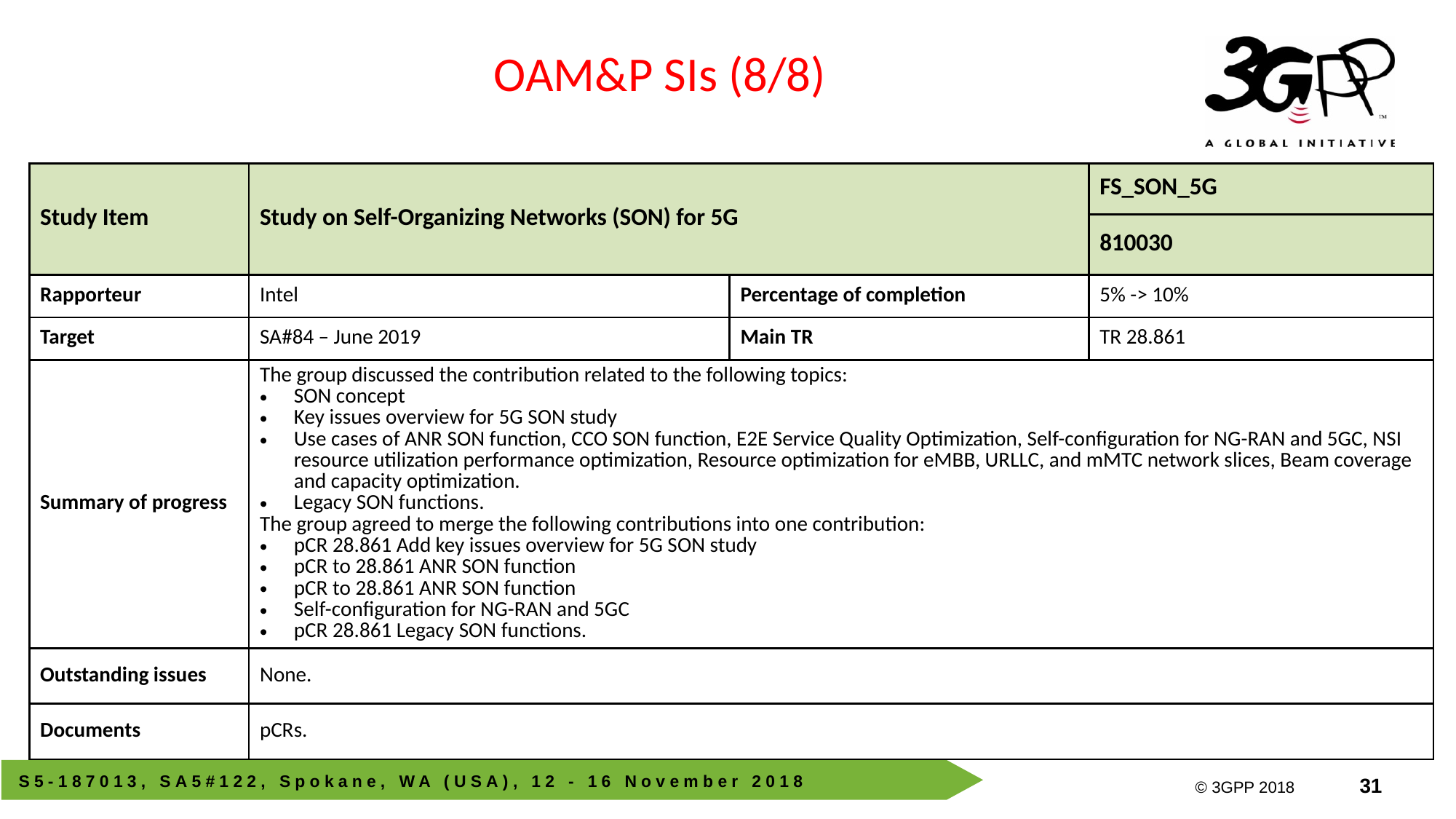

OAM&P SIs (8/8)
| Study Item | Study on Self-Organizing Networks (SON) for 5G |  | FS\_SON\_5G |
| --- | --- | --- | --- |
|  |  |  | 810030 |
| Rapporteur | Intel | Percentage of completion | 5% -> 10% |
| Target | SA#84 – June 2019 | Main TR | TR 28.861 |
| Summary of progress | The group discussed the contribution related to the following topics: SON concept Key issues overview for 5G SON study Use cases of ANR SON function, CCO SON function, E2E Service Quality Optimization, Self-configuration for NG-RAN and 5GC, NSI resource utilization performance optimization, Resource optimization for eMBB, URLLC, and mMTC network slices, Beam coverage and capacity optimization. Legacy SON functions. The group agreed to merge the following contributions into one contribution: pCR 28.861 Add key issues overview for 5G SON study pCR to 28.861 ANR SON function pCR to 28.861 ANR SON function Self-configuration for NG-RAN and 5GC pCR 28.861 Legacy SON functions. |  |  |
| Outstanding issues | None. |  |  |
| Documents | pCRs. |  |  |